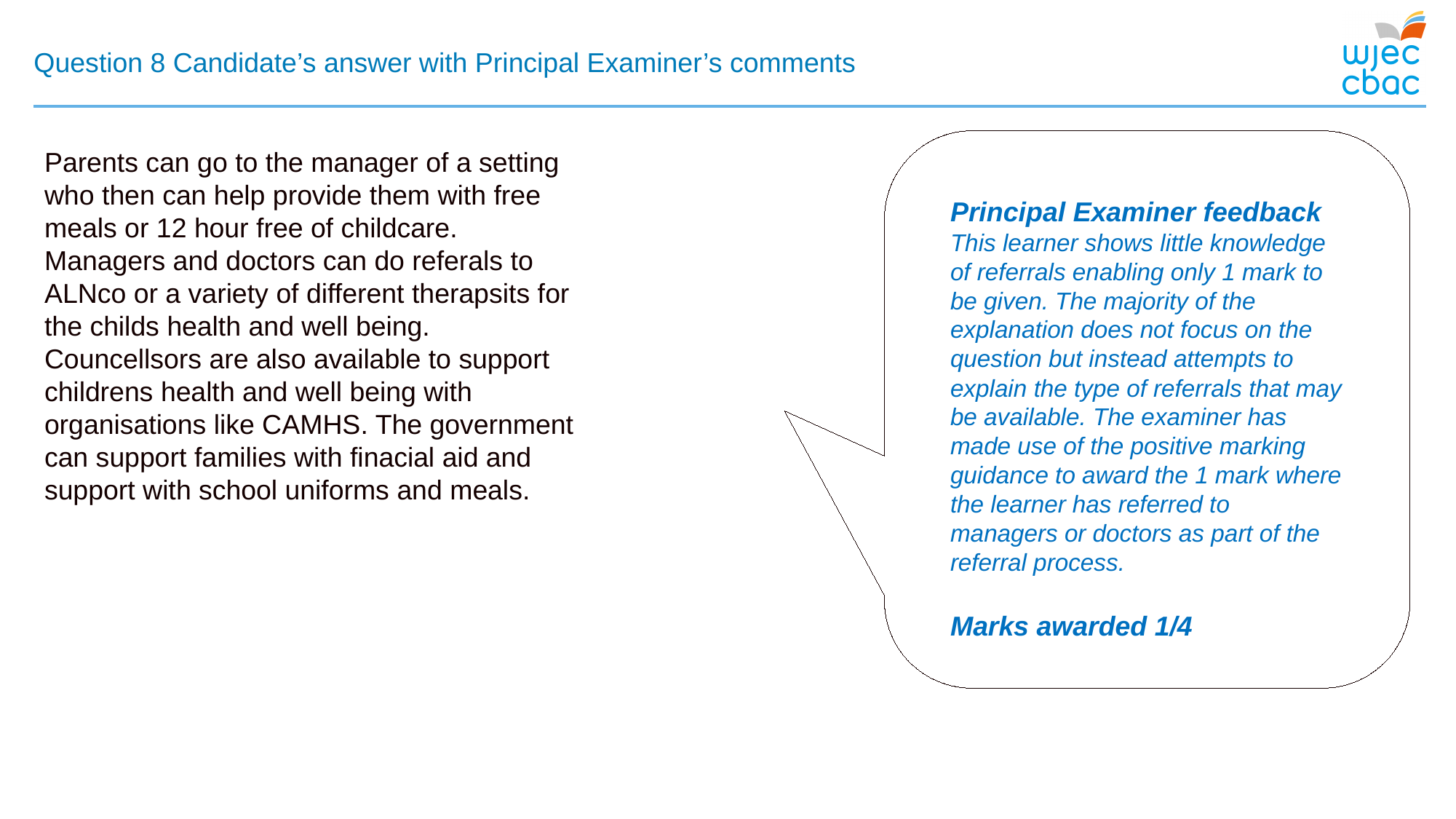

# Question 8 Candidate’s answer with Principal Examiner’s comments

Parents can go to the manager of a setting who then can help provide them with free meals or 12 hour free of childcare. Managers and doctors can do referals to ALNco or a variety of different therapsits for the childs health and well being. Councellsors are also available to support childrens health and well being with organisations like CAMHS. The government can support families with finacial aid and support with school uniforms and meals.
Principal Examiner feedback
This learner shows little knowledge of referrals enabling only 1 mark to be given. The majority of the explanation does not focus on the question but instead attempts to explain the type of referrals that may be available. The examiner has made use of the positive marking guidance to award the 1 mark where the learner has referred to managers or doctors as part of the referral process.

Marks awarded 1/4